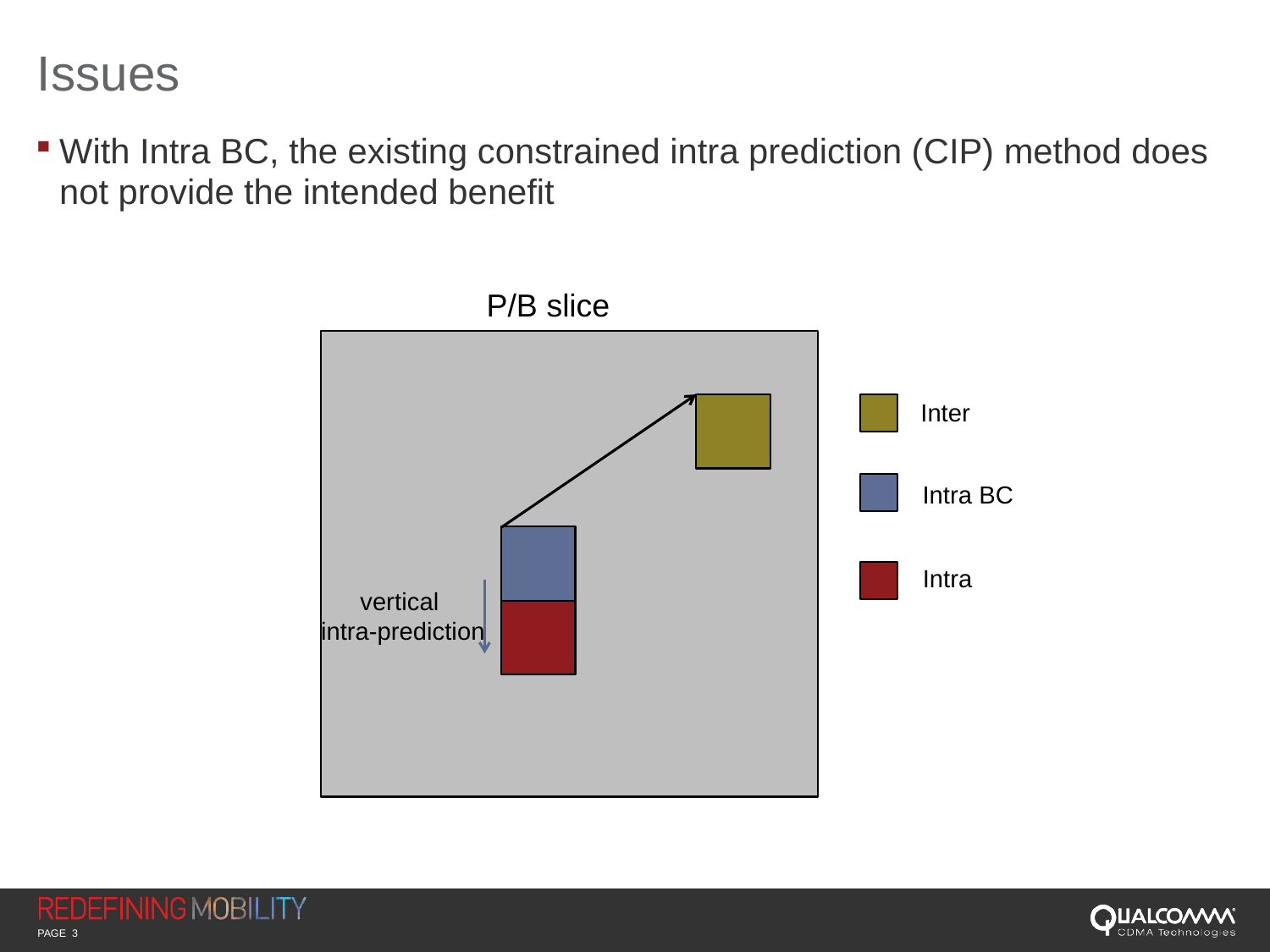

# Issues
With Intra BC, the existing constrained intra prediction (CIP) method does not provide the intended benefit
P/B slice

Inter

Intra BC

Intra

vertical
intra-prediction